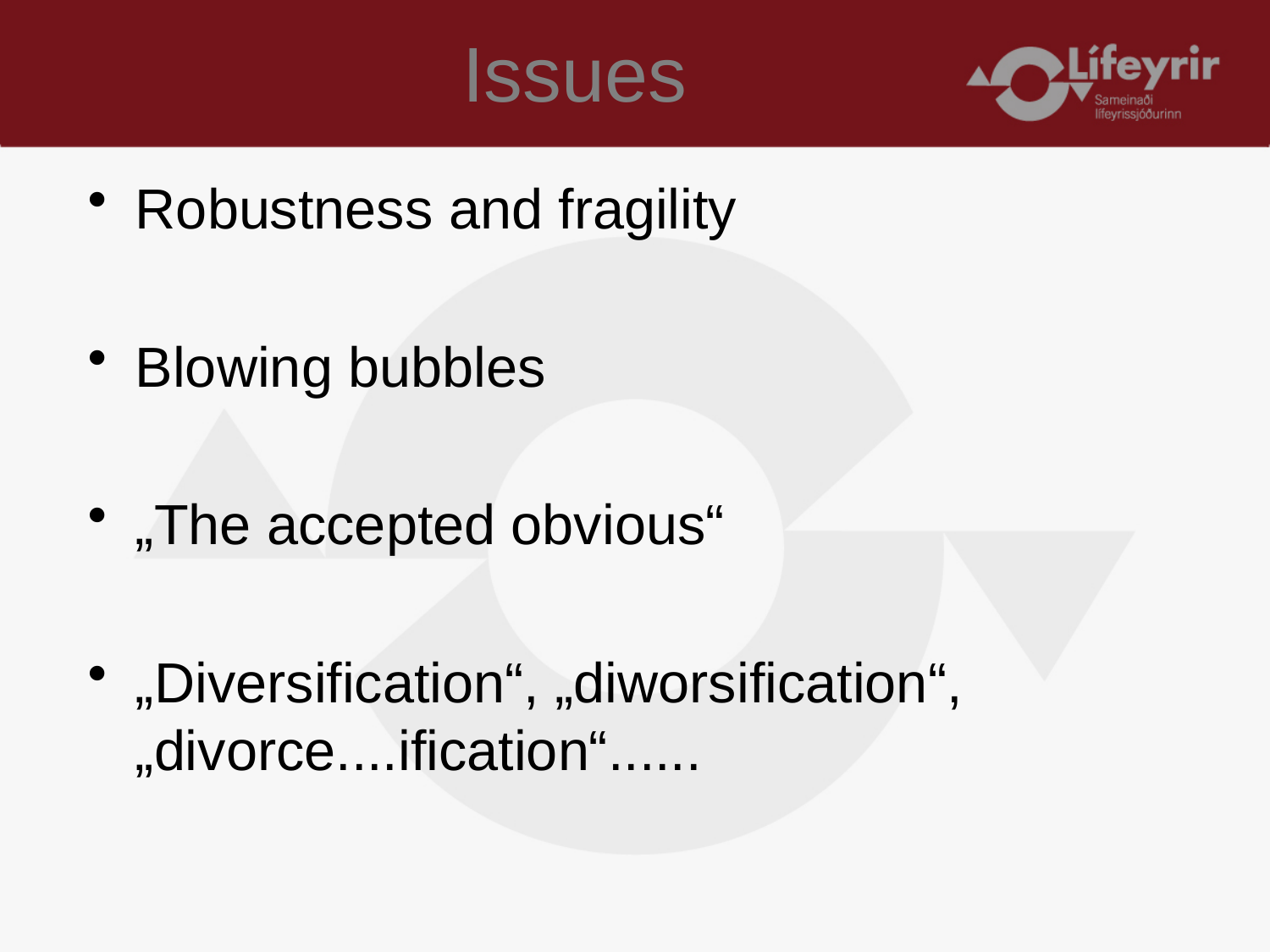

# Issues
Robustness and fragility

Blowing bubbles

„The accepted obvious“

„Diversification“, „diworsification“, „divorce....ification“......